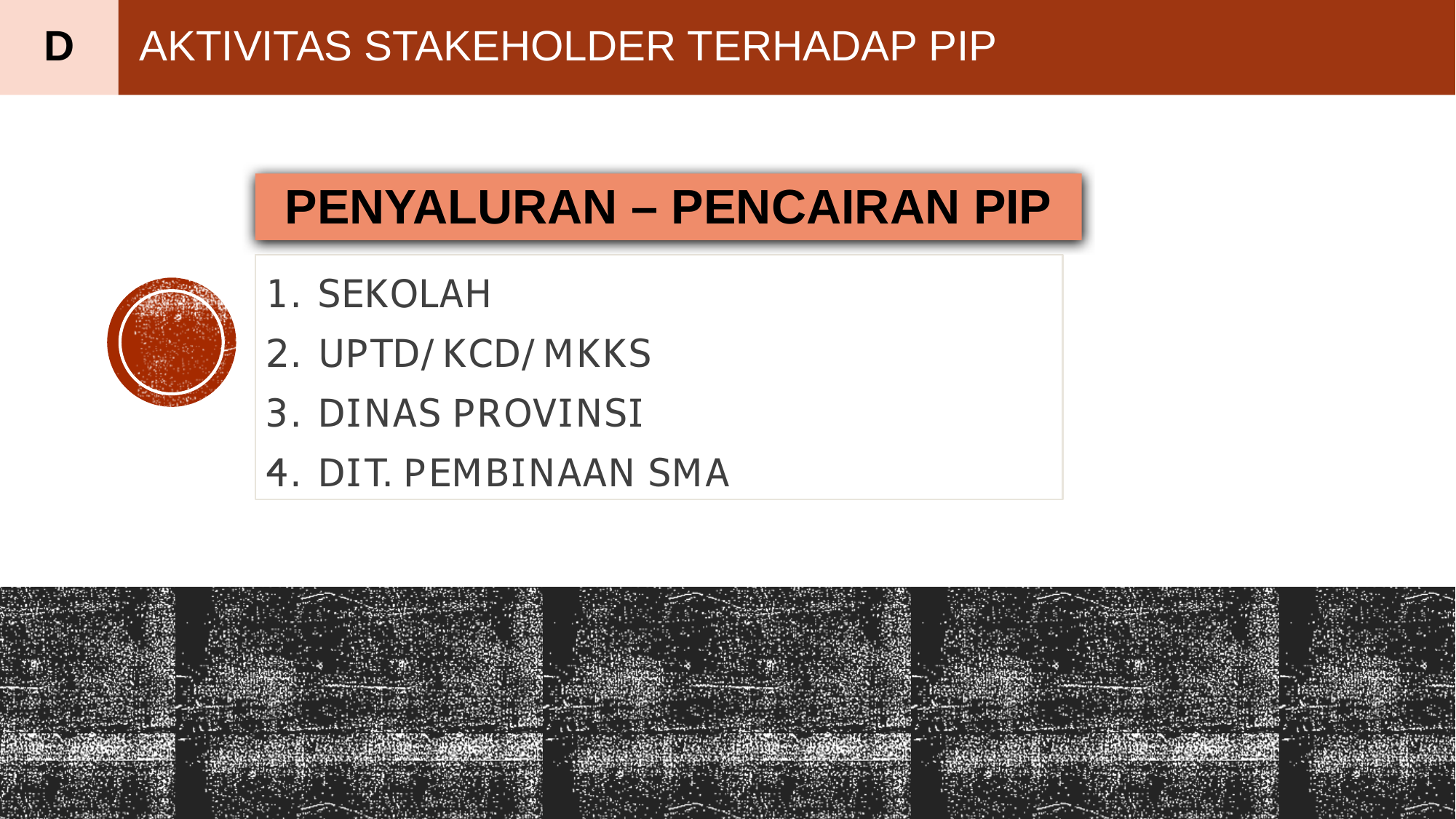

D
AKTIvITAS stakeholder TERHADAP pip
Penyaluran – pencairan pip
SEKOLAH
UPTD/KCD/MKKS
DINAS PROVINSI
DIT. PEMBINAAN SMA